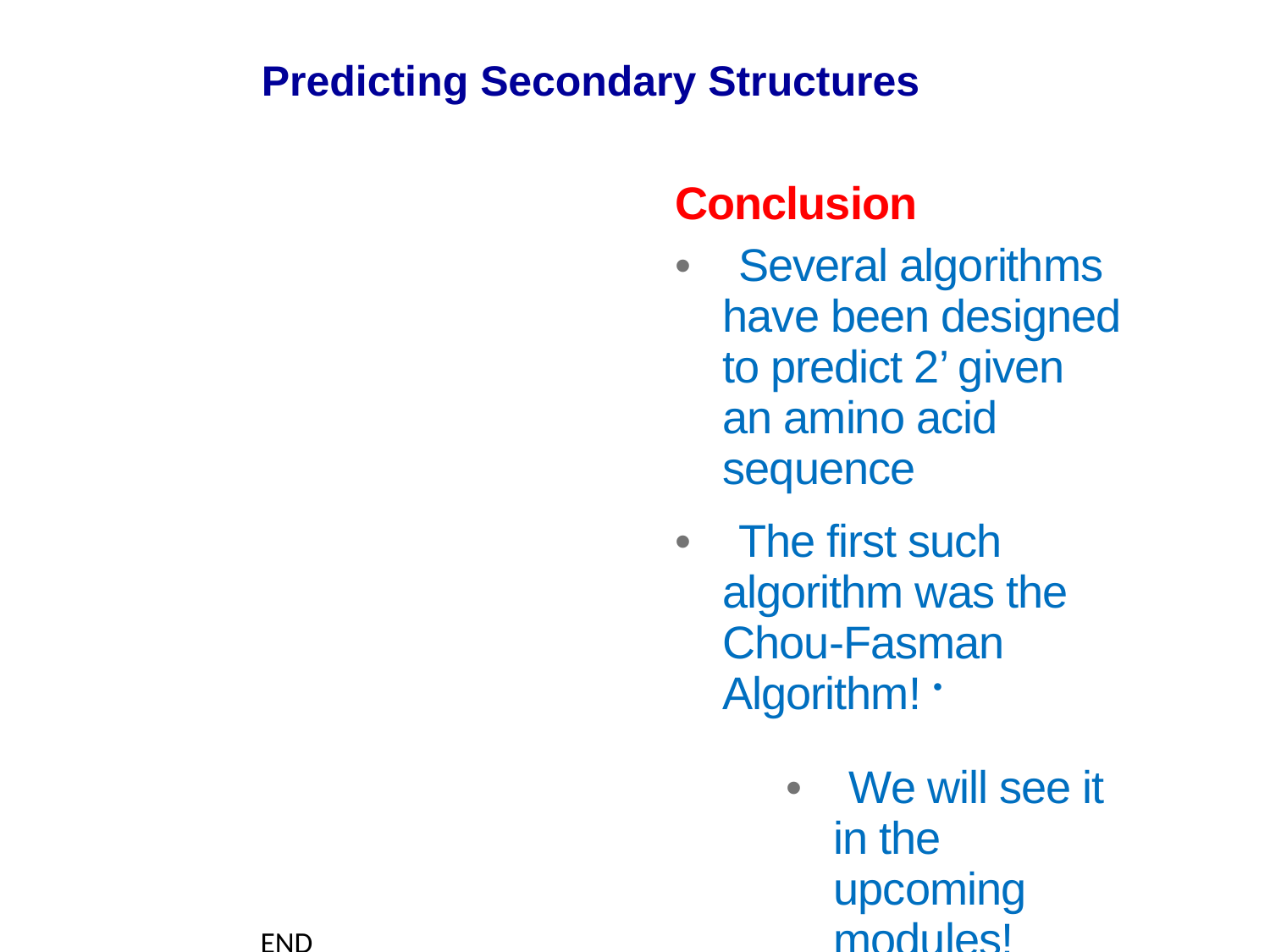

Predicting Secondary Structures
Conclusion
•    Several algorithms have been designed to predict 2’ given an amino acid sequence
•    The first such algorithm was the Chou-Fasman Algorithm! •
•    We will see it in the upcoming modules!
END